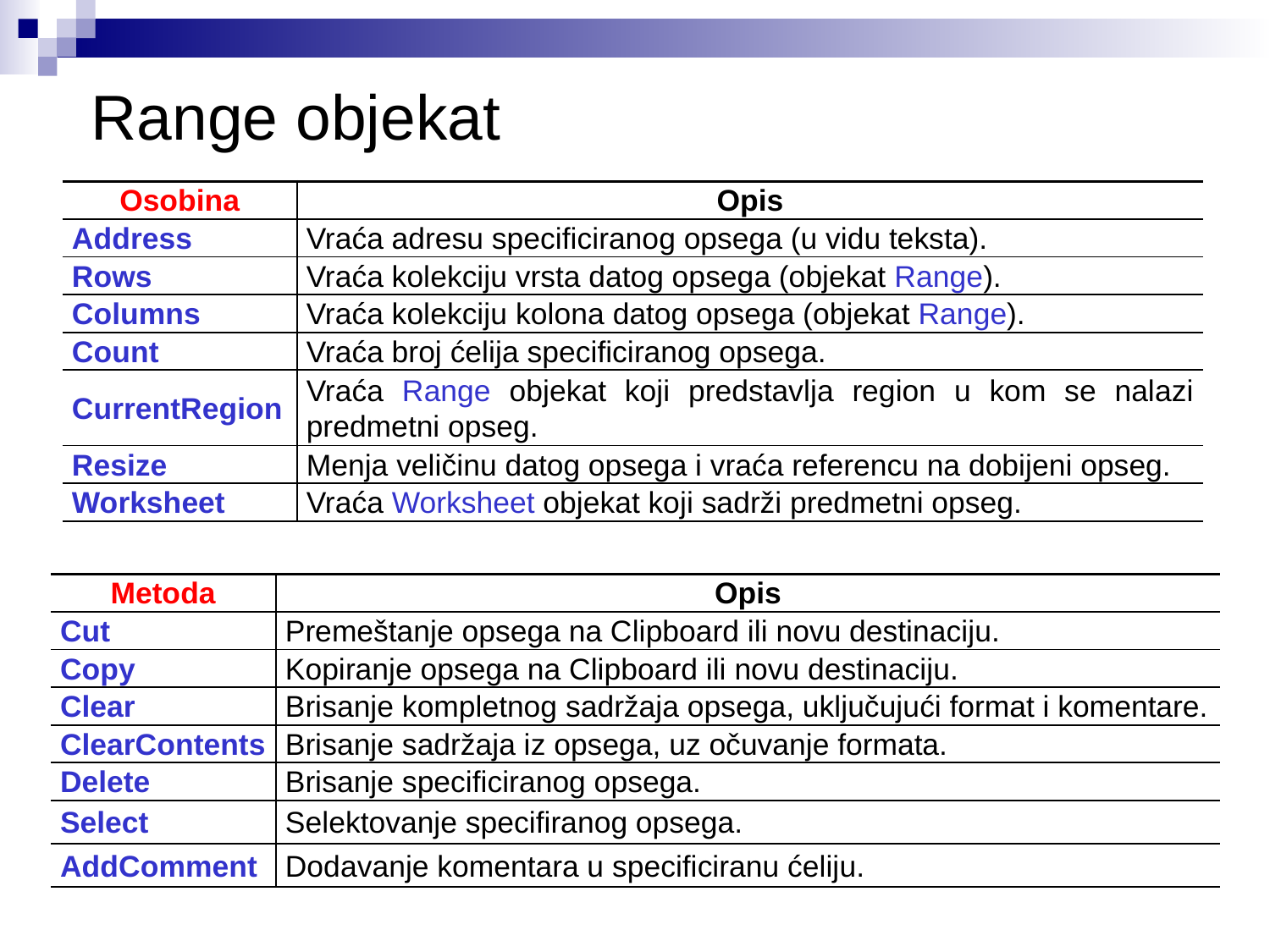

# Range objekat
| Osobina | Opis |
| --- | --- |
| Address | Vraća adresu specificiranog opsega (u vidu teksta). |
| Rows | Vraća kolekciju vrsta datog opsega (objekat Range). |
| Columns | Vraća kolekciju kolona datog opsega (objekat Range). |
| Count | Vraća broj ćelija specificiranog opsega. |
| CurrentRegion | Vraća Range objekat koji predstavlja region u kom se nalazi predmetni opseg. |
| Resize | Menja veličinu datog opsega i vraća referencu na dobijeni opseg. |
| Worksheet | Vraća Worksheet objekat koji sadrži predmetni opseg. |
| Metoda | Opis |
| --- | --- |
| Cut | Premeštanje opsega na Clipboard ili novu destinaciju. |
| Copy | Kopiranje opsega na Clipboard ili novu destinaciju. |
| Clear | Brisanje kompletnog sadržaja opsega, uključujući format i komentare. |
| ClearContents | Brisanje sadržaja iz opsega, uz očuvanje formata. |
| Delete | Brisanje specificiranog opsega. |
| Select | Selektovanje specifiranog opsega. |
| AddComment | Dodavanje komentara u specificiranu ćeliju. |